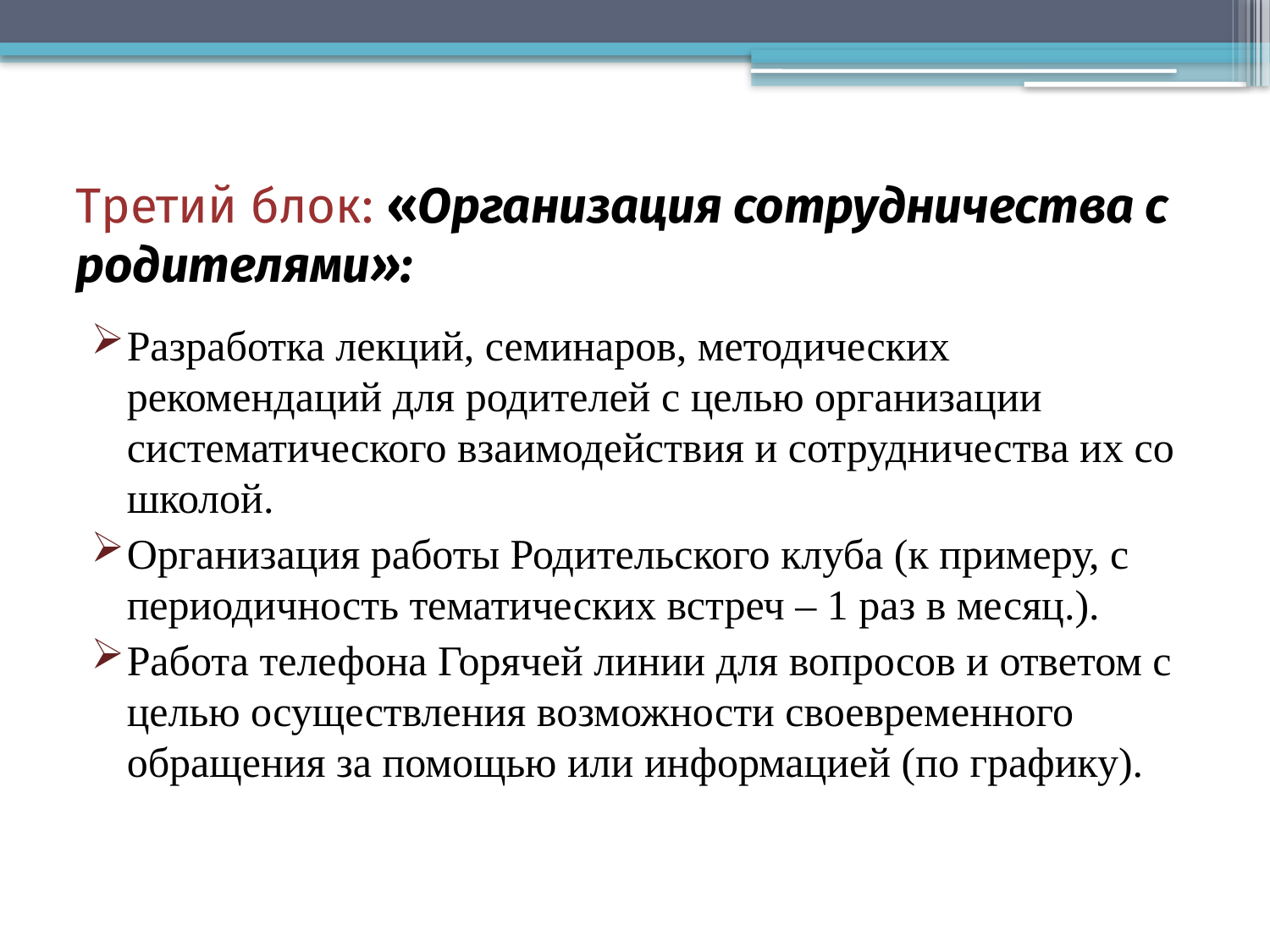

# Третий блок: «Организация сотрудничества с родителями»:
Разработка лекций, семинаров, методических рекомендаций для родителей с целью организации систематического взаимодействия и сотрудничества их со школой.
Организация работы Родительского клуба (к примеру, с периодичность тематических встреч – 1 раз в месяц.).
Работа телефона Горячей линии для вопросов и ответом с целью осуществления возможности своевременного обращения за помощью или информацией (по графику).